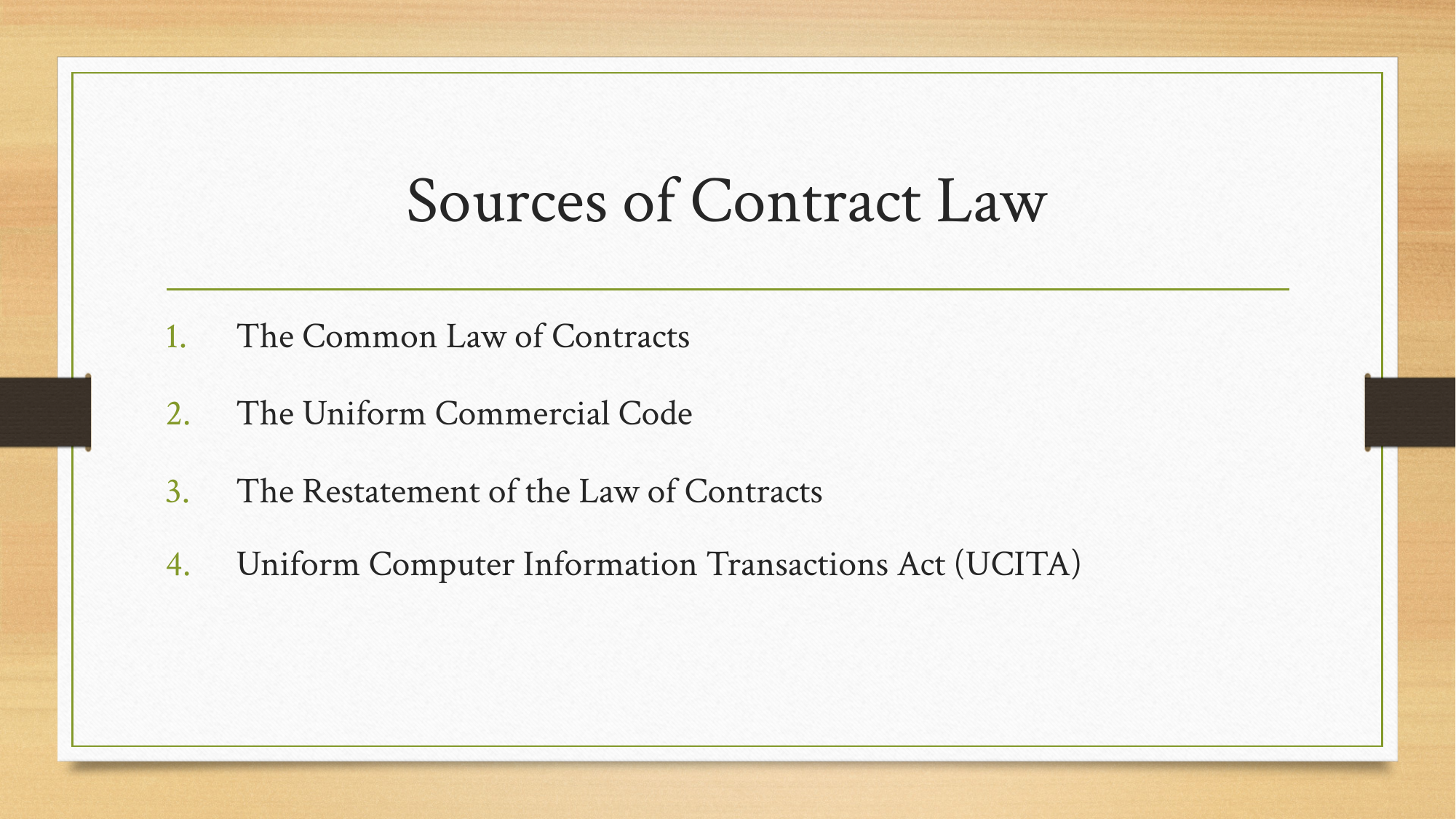

# Sources of Contract Law
The Common Law of Contracts
The Uniform Commercial Code
The Restatement of the Law of Contracts
Uniform Computer Information Transactions Act (UCITA)